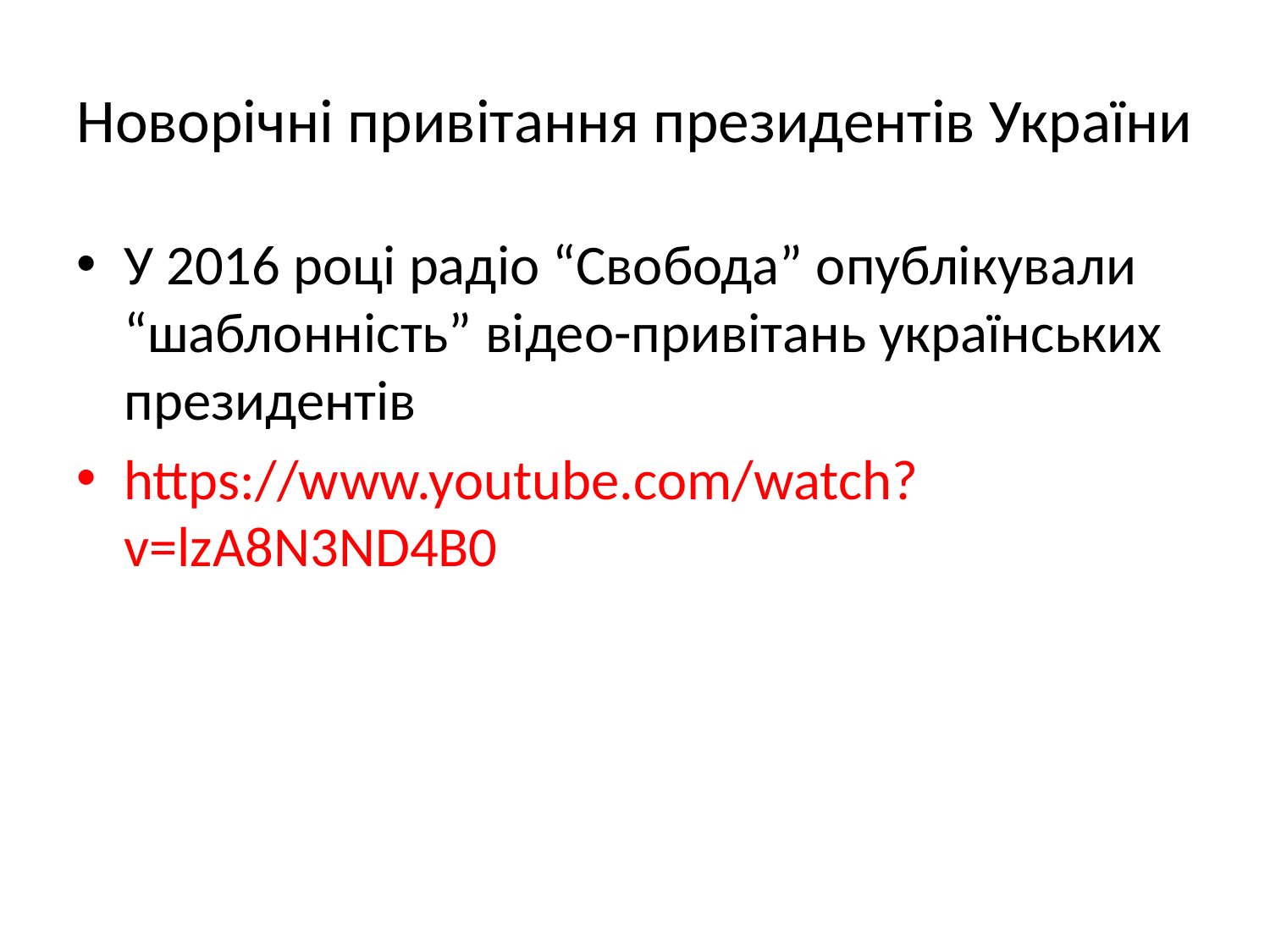

# Новорічні привітання президентів України
У 2016 році радіо “Свобода” опублікували “шаблонність” відео-привітань українських президентів
https://www.youtube.com/watch?v=lzA8N3ND4B0